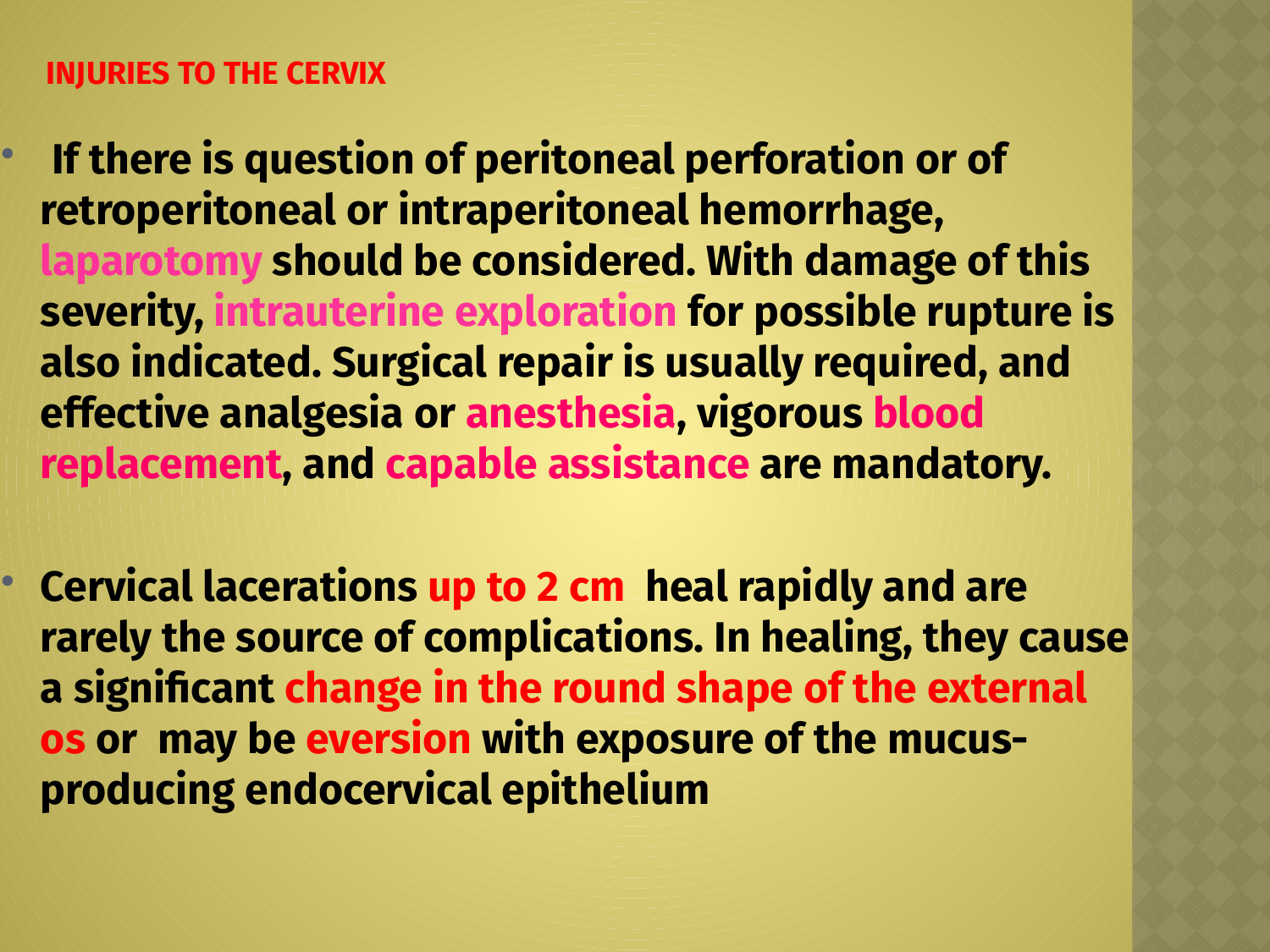

# Injuries to the Cervix
 If there is question of peritoneal perforation or of retroperitoneal or intraperitoneal hemorrhage, laparotomy should be considered. With damage of this severity, intrauterine exploration for possible rupture is also indicated. Surgical repair is usually required, and effective analgesia or anesthesia, vigorous blood replacement, and capable assistance are mandatory.

Cervical lacerations up to 2 cm  heal rapidly and are rarely the source of complications. In healing, they cause a significant change in the round shape of the external os or  may be eversion with exposure of the mucus-producing endocervical epithelium